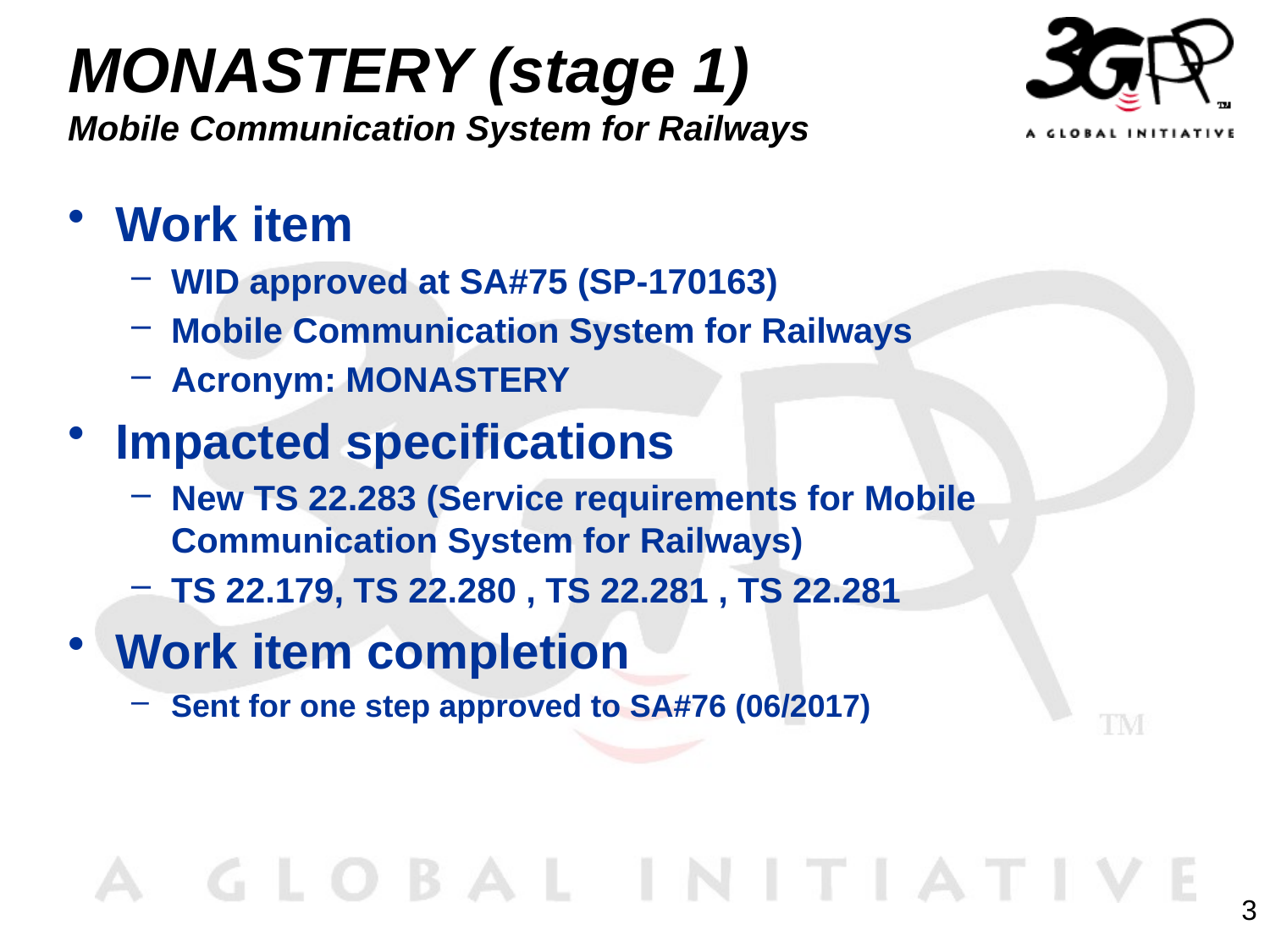

# MONASTERY (stage 1) Mobile Communication System for Railways
Work item
WID approved at SA#75 (SP-170163)
Mobile Communication System for Railways
Acronym: MONASTERY
Impacted specifications
New TS 22.283 (Service requirements for Mobile Communication System for Railways)
TS 22.179, TS 22.280 , TS 22.281 , TS 22.281
Work item completion
Sent for one step approved to SA#76 (06/2017)

3